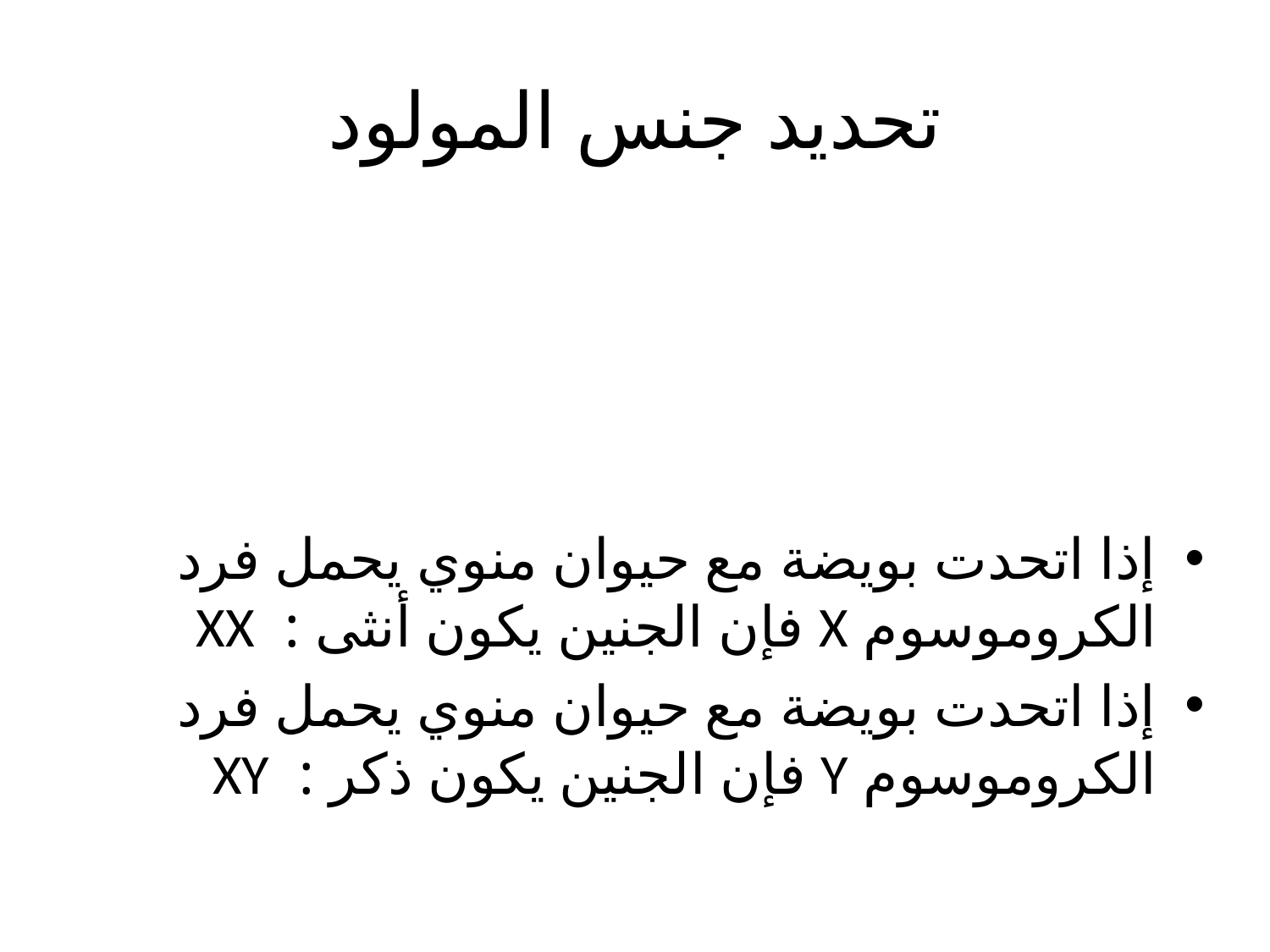

# تحديد جنس المولود

إذا اتحدت بويضة مع حيوان منوي يحمل فرد الكروموسوم X فإن الجنين يكون أنثى :  XX
إذا اتحدت بويضة مع حيوان منوي يحمل فرد الكروموسوم Y فإن الجنين يكون ذكر :  XY